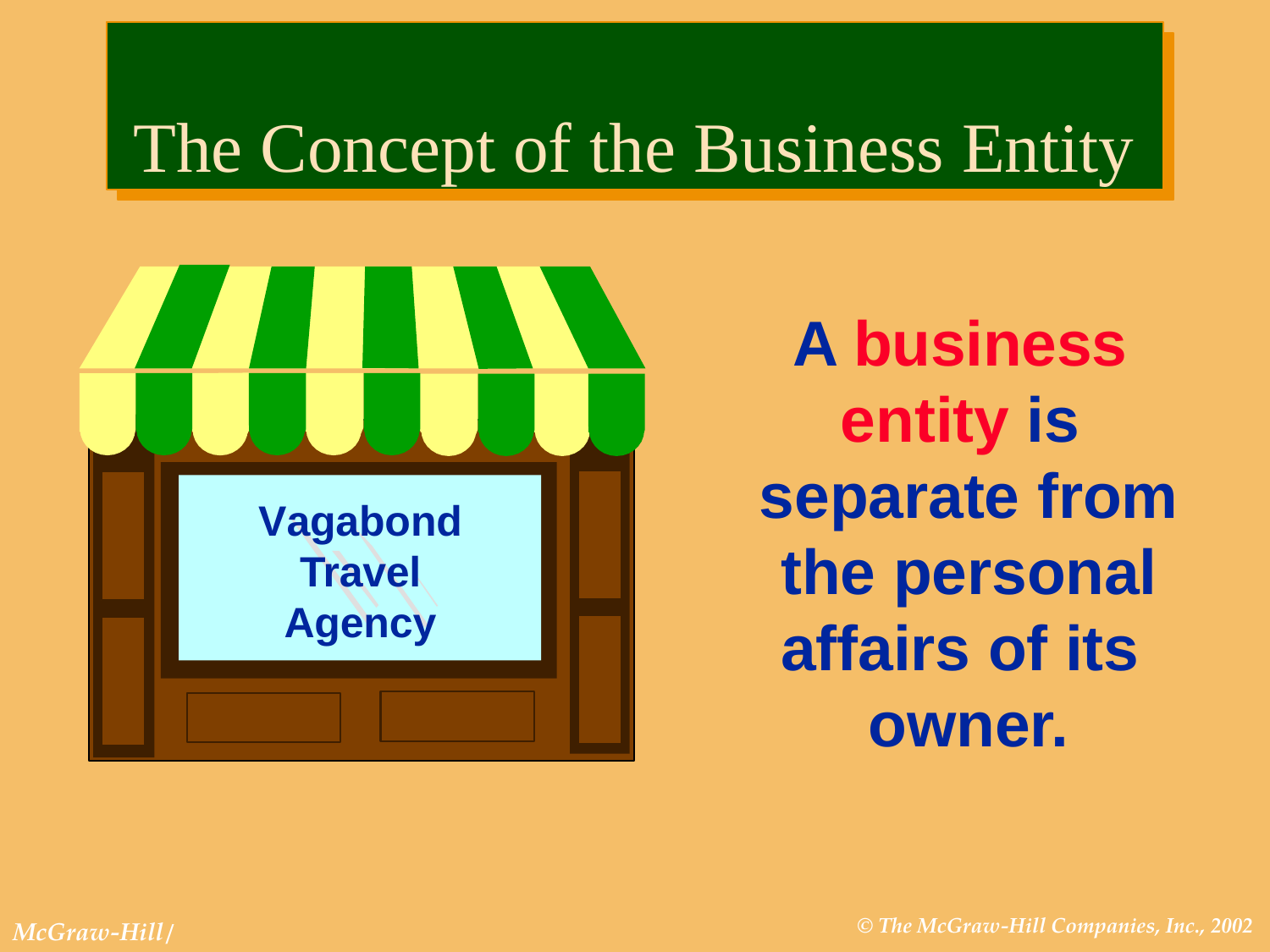

# The Concept of the Business Entity

A business  entity is  separate from  the personal  affairs of its  owner.
Vagabond  Travel  Agency
© The McGraw-Hill Companies, Inc., 2002
McGraw-Hill/Irwin